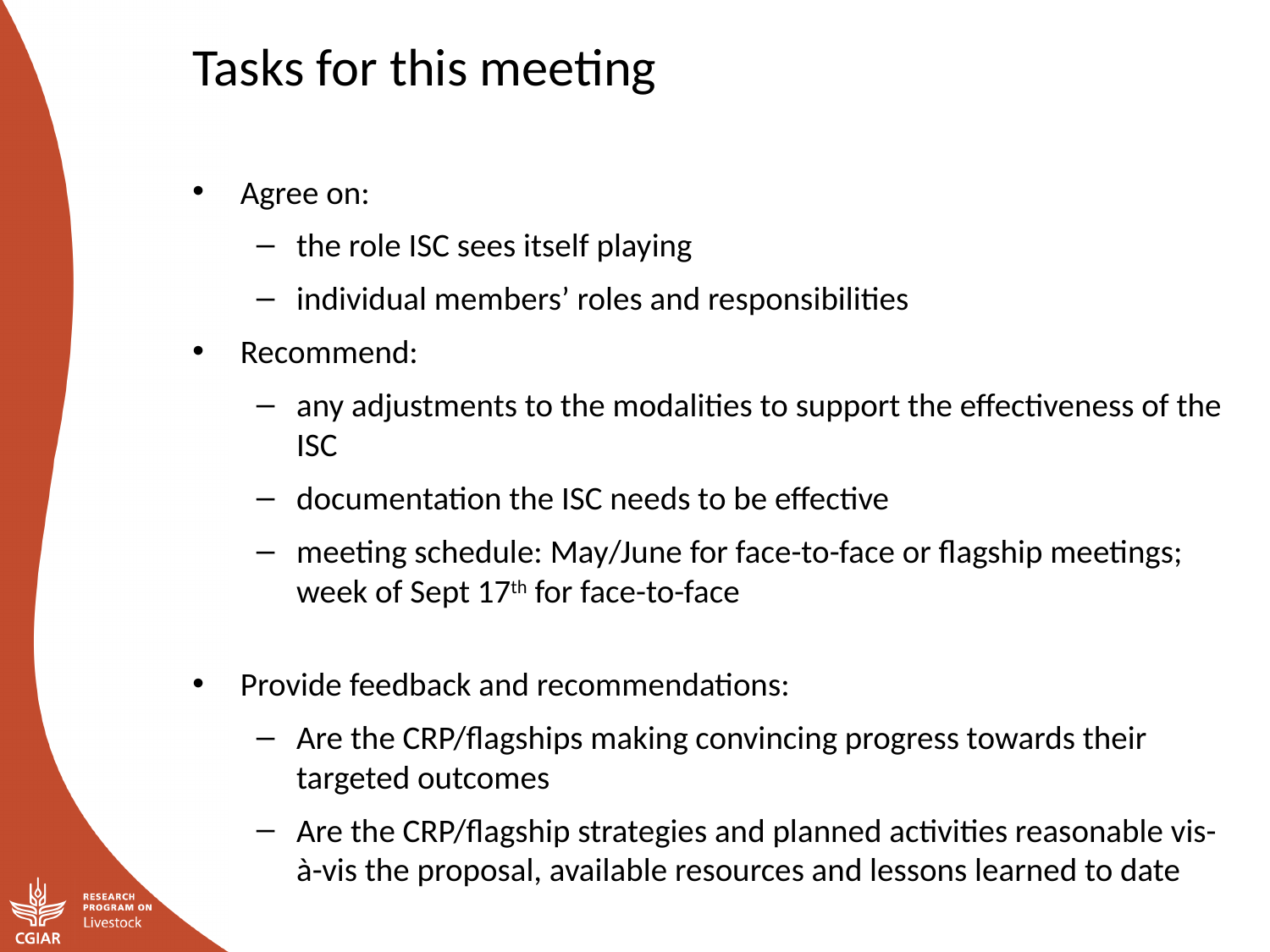

Tasks for this meeting
Agree on:
the role ISC sees itself playing
individual members’ roles and responsibilities
Recommend:
any adjustments to the modalities to support the effectiveness of the ISC
documentation the ISC needs to be effective
meeting schedule: May/June for face-to-face or flagship meetings; week of Sept 17th for face-to-face
Provide feedback and recommendations:
Are the CRP/flagships making convincing progress towards their targeted outcomes
Are the CRP/flagship strategies and planned activities reasonable vis-à-vis the proposal, available resources and lessons learned to date